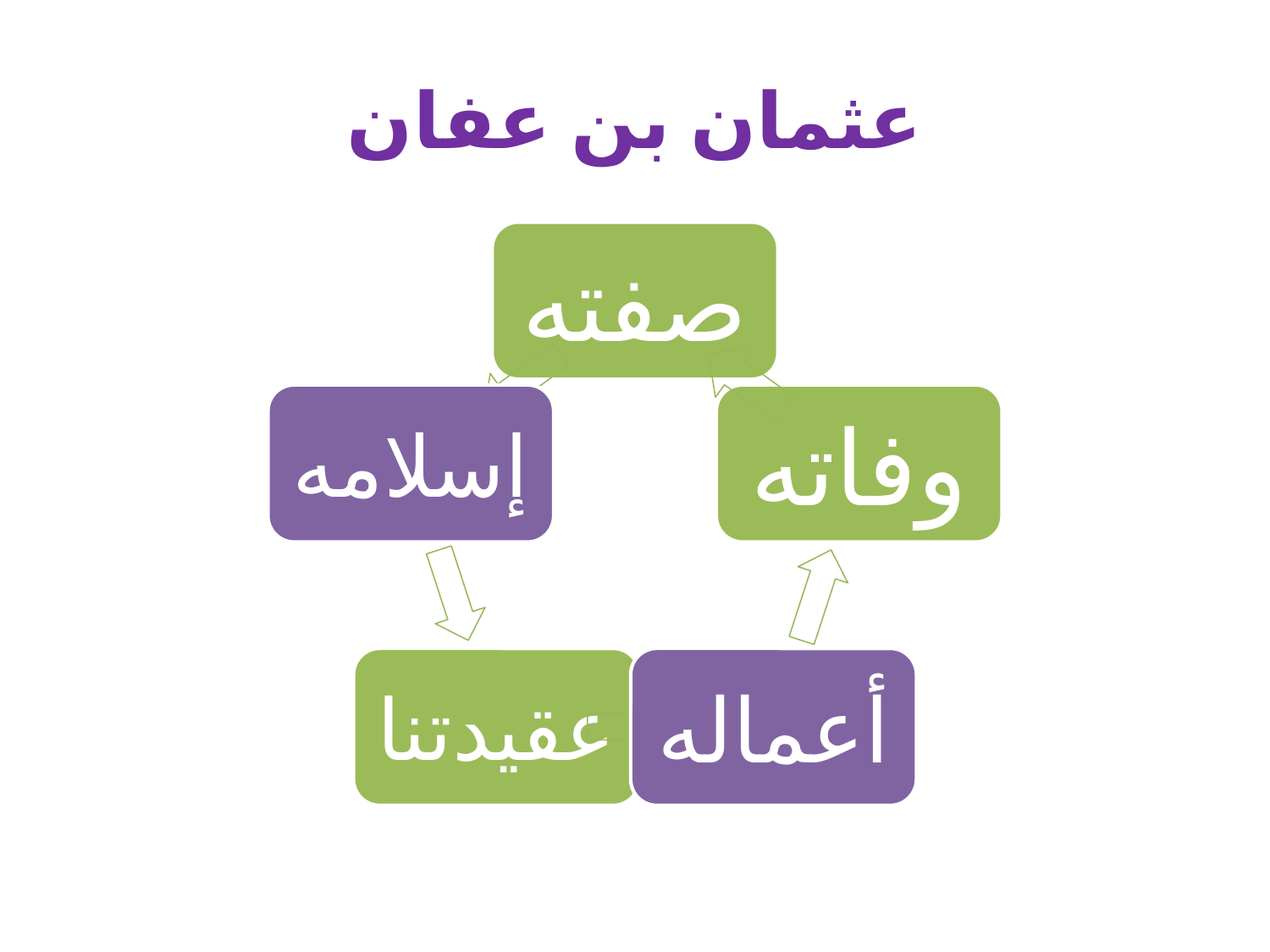

# عثمان بن عفان
صفته
عقيدتنا
أعماله
وفاته